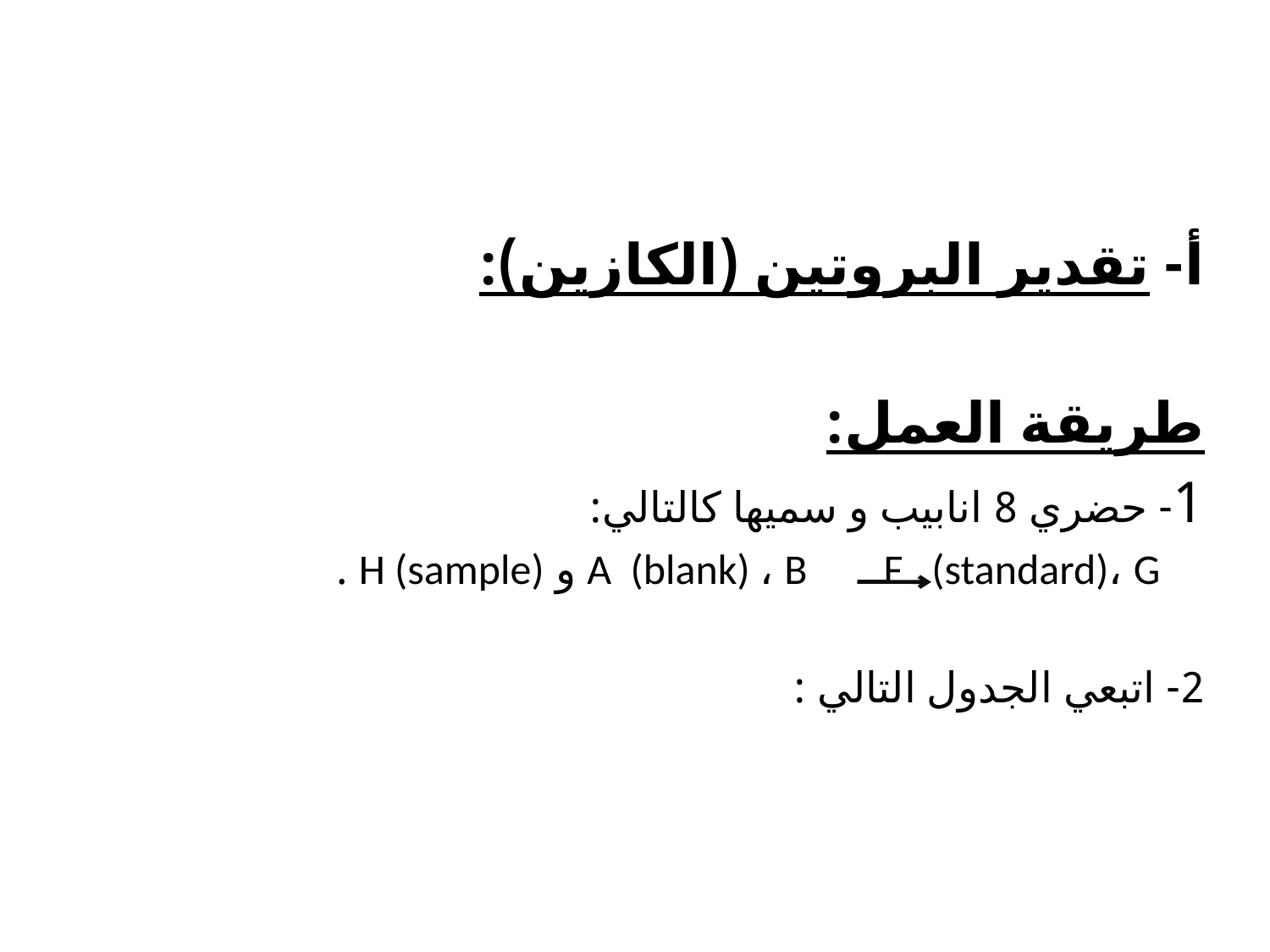

#
أ- تقدير البروتين (الكازين):

طريقة العمل:
1- حضري 8 انابيب و سميها كالتالي:
    A  (blank) ، B        F   (standard)، G و H (sample) .

2- اتبعي الجدول التالي :